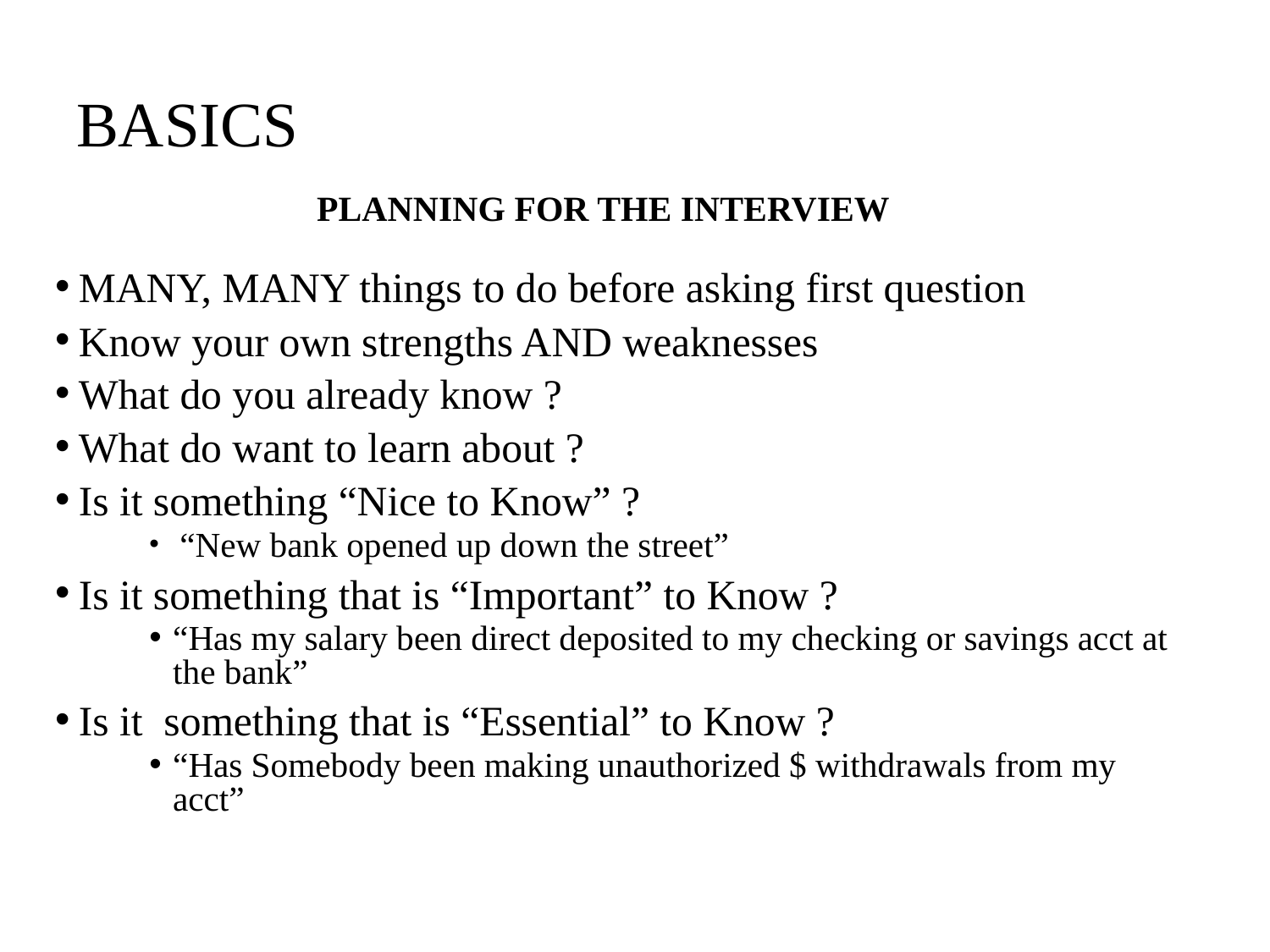

# BASICS
PLANNING FOR THE INTERVIEW
MANY, MANY things to do before asking first question
Know your own strengths AND weaknesses
What do you already know ?
What do want to learn about ?
Is it something “Nice to Know” ?
 “New bank opened up down the street”
Is it something that is “Important” to Know ?
“Has my salary been direct deposited to my checking or savings acct at the bank”
Is it  something that is “Essential” to Know ?
“Has Somebody been making unauthorized $ withdrawals from my acct”
USEPA-CID: INTRO TO BASIC INTERVIEWING